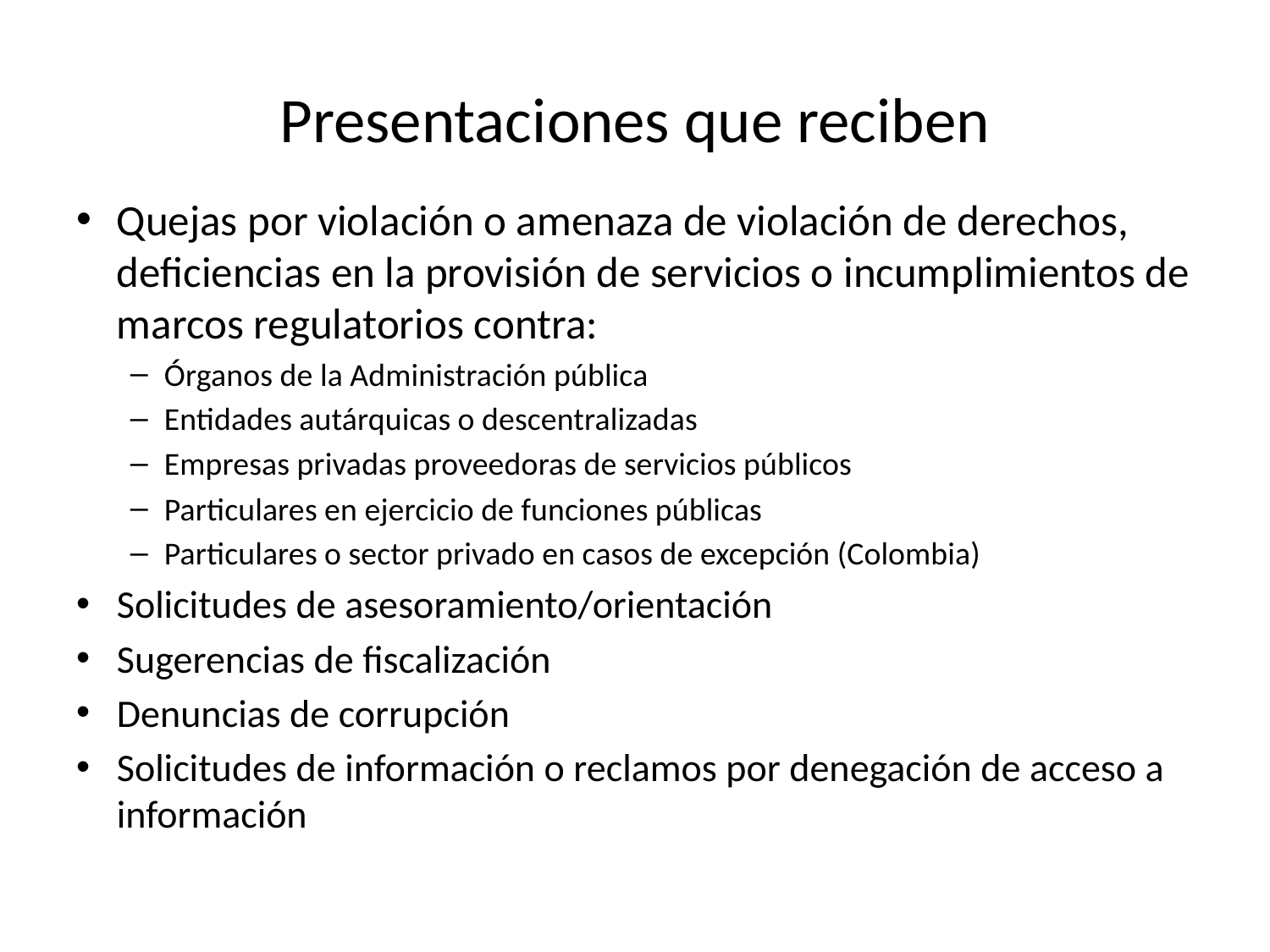

# Presentaciones que reciben
Quejas por violación o amenaza de violación de derechos, deficiencias en la provisión de servicios o incumplimientos de marcos regulatorios contra:
Órganos de la Administración pública
Entidades autárquicas o descentralizadas
Empresas privadas proveedoras de servicios públicos
Particulares en ejercicio de funciones públicas
Particulares o sector privado en casos de excepción (Colombia)
Solicitudes de asesoramiento/orientación
Sugerencias de fiscalización
Denuncias de corrupción
Solicitudes de información o reclamos por denegación de acceso a información